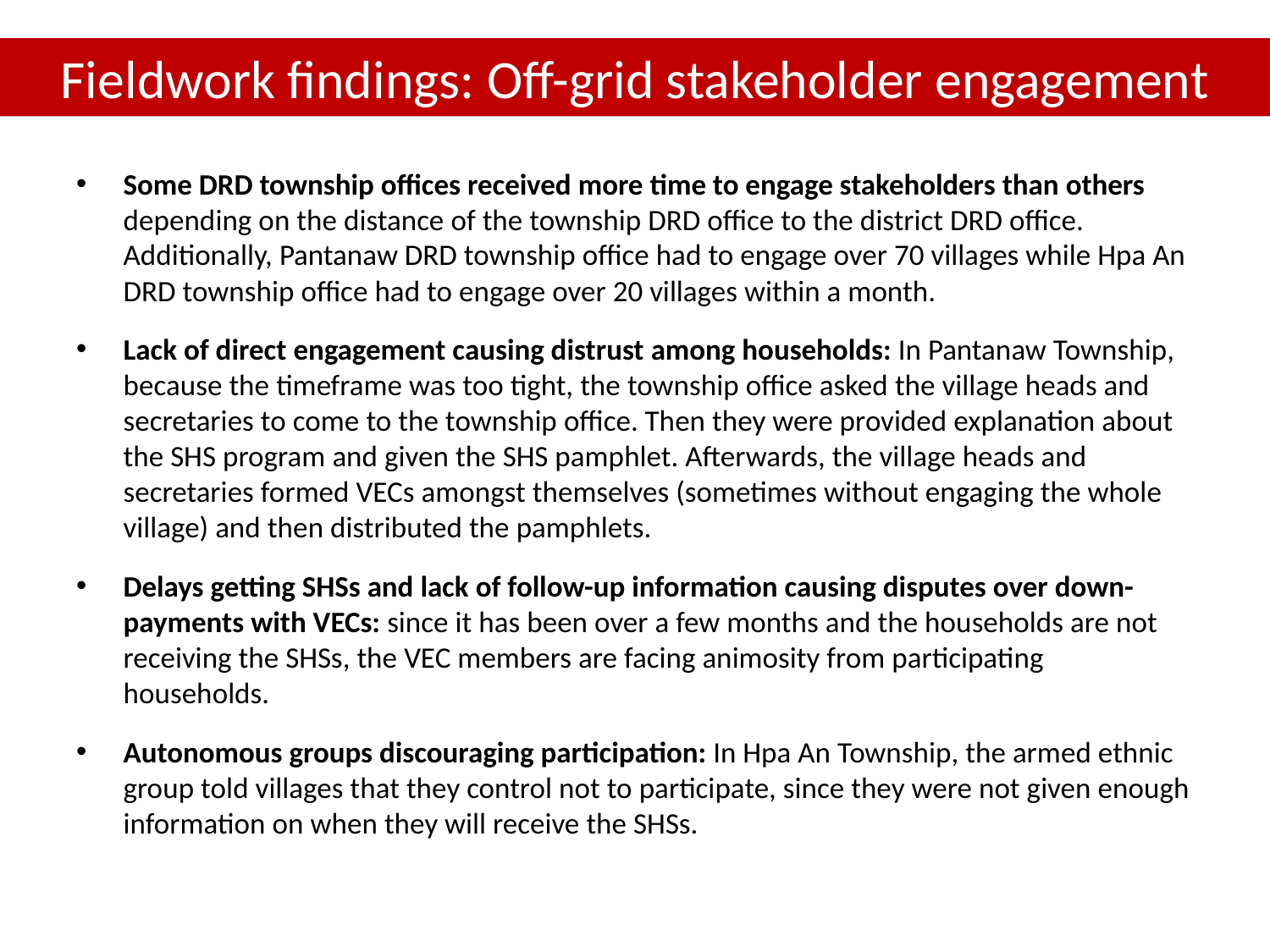

# Fieldwork findings: Off-grid stakeholder engagement
Some DRD township offices received more time to engage stakeholders than others depending on the distance of the township DRD office to the district DRD office. Additionally, Pantanaw DRD township office had to engage over 70 villages while Hpa An DRD township office had to engage over 20 villages within a month.
Lack of direct engagement causing distrust among households: In Pantanaw Township, because the timeframe was too tight, the township office asked the village heads and secretaries to come to the township office. Then they were provided explanation about the SHS program and given the SHS pamphlet. Afterwards, the village heads and secretaries formed VECs amongst themselves (sometimes without engaging the whole village) and then distributed the pamphlets.
Delays getting SHSs and lack of follow-up information causing disputes over down-payments with VECs: since it has been over a few months and the households are not receiving the SHSs, the VEC members are facing animosity from participating households.
Autonomous groups discouraging participation: In Hpa An Township, the armed ethnic group told villages that they control not to participate, since they were not given enough information on when they will receive the SHSs.